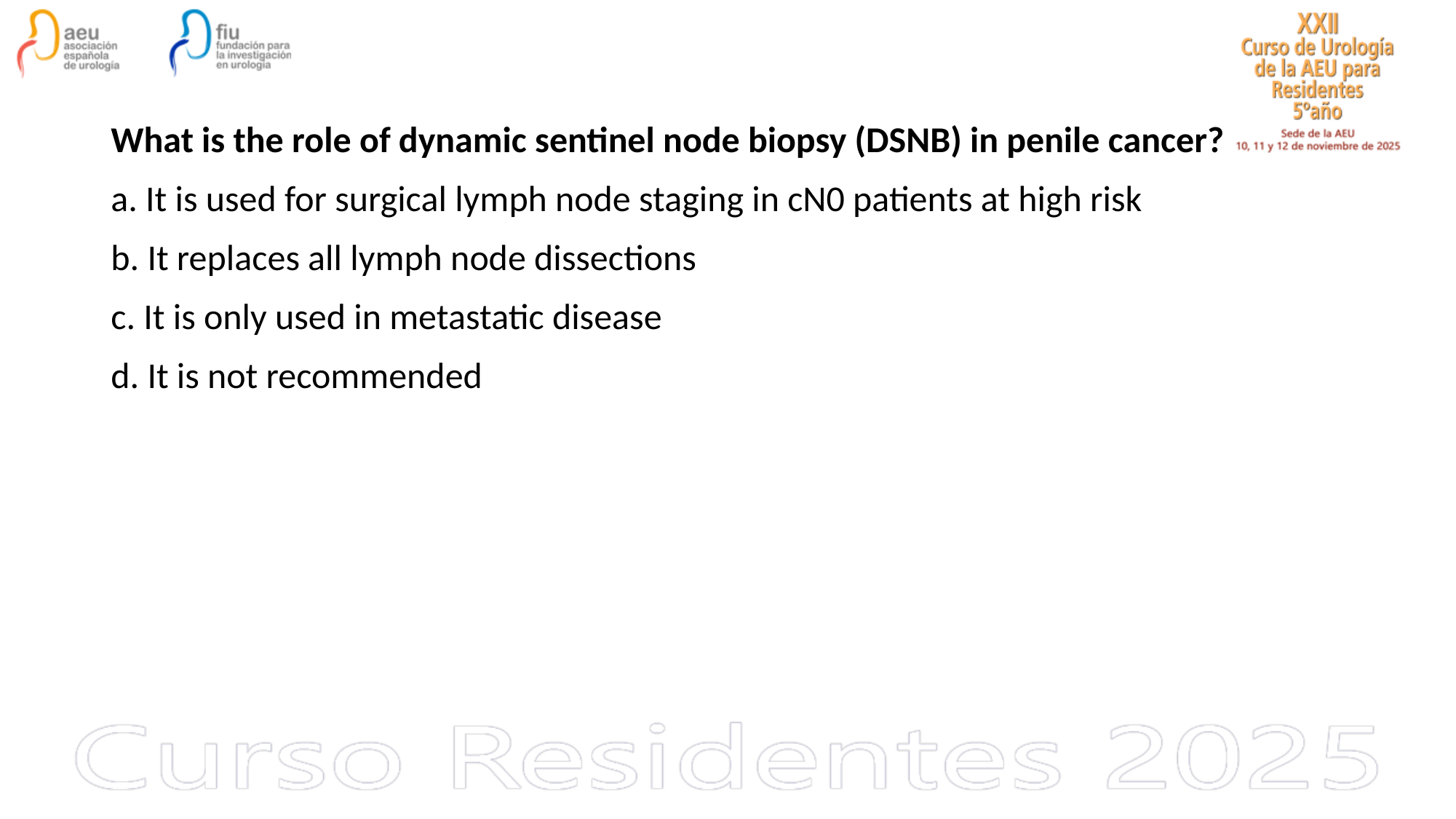

What is the role of dynamic sentinel node biopsy (DSNB) in penile cancer?
a. It is used for surgical lymph node staging in cN0 patients at high risk
b. It replaces all lymph node dissections
c. It is only used in metastatic disease
d. It is not recommended